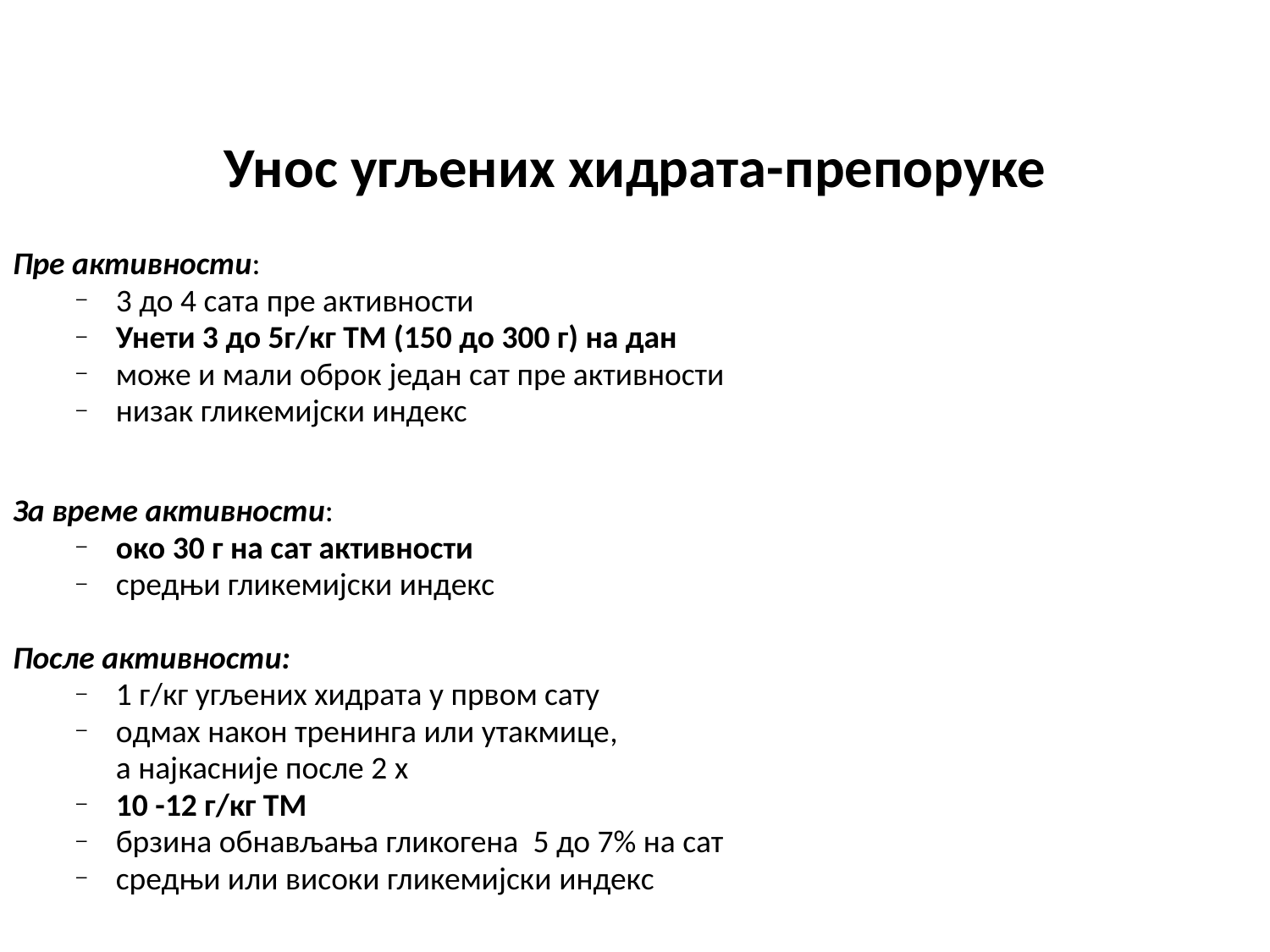

Унос угљених хидрата-препоруке
Пре активности:
3 до 4 сата пре активности
Унети 3 до 5г/кг ТМ (150 до 300 г) на дан
може и мали оброк један сат пре активности
низак гликемијски индекс

За време активности:
око 30 г на сат активности
средњи гликемијски индекс

После активности:
1 г/кг угљених хидрата у првом сату
одмах након тренинга или утакмице,
	а најкасније после 2 х
10 -12 г/кг ТМ
брзина обнављања гликогена  5 до 7% на сат
средњи или високи гликемијски индекс